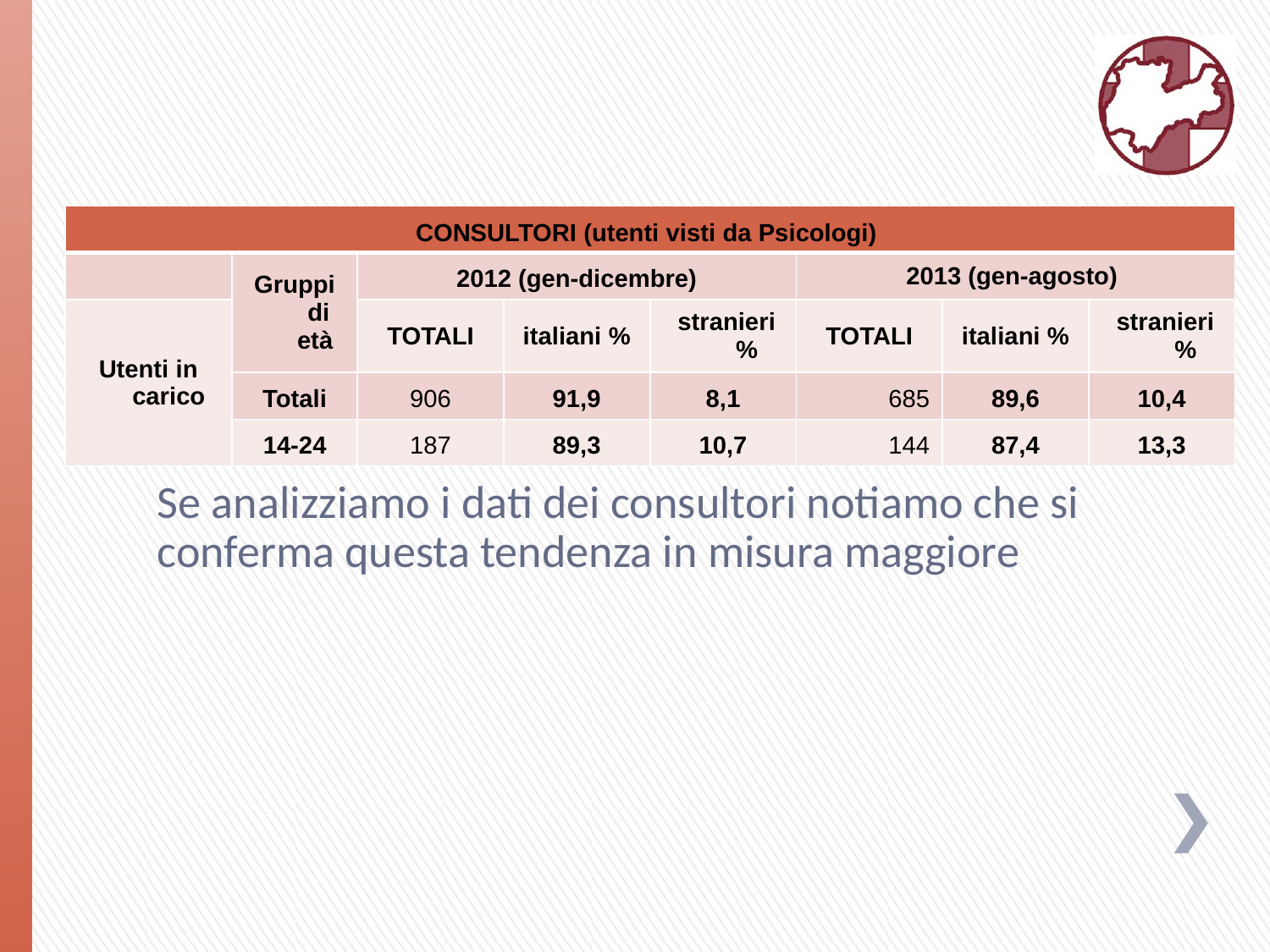

| CONSULTORI (utenti visti da Psicologi) |  |  |  |  |  |  |  |
| --- | --- | --- | --- | --- | --- | --- | --- |
|  | Gruppi di età | 2012 (gen-dicembre) |  |  | 2013 (gen-agosto) |  |  |
| Utenti in carico |  | TOTALI | italiani % | stranieri % | TOTALI | italiani % | stranieri % |
|  | Totali | 906 | 91,9 | 8,1 | 685 | 89,6 | 10,4 |
|  | 14-24 | 187 | 89,3 | 10,7 | 144 | 87,4 | 13,3 |
Se analizziamo i dati dei consultori notiamo che si conferma questa tendenza in misura maggiore